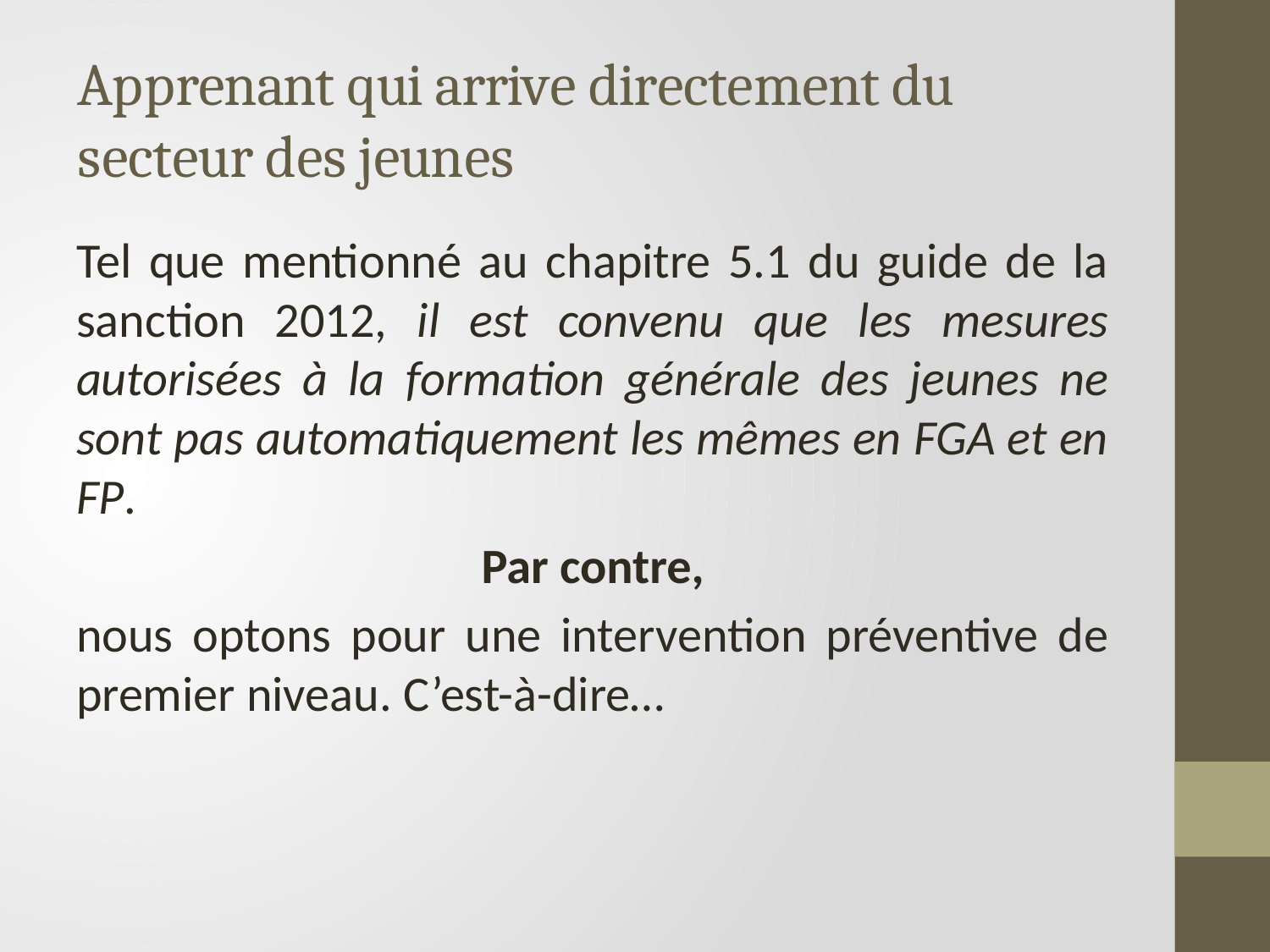

# Apprenant qui arrive directement du secteur des jeunes
Tel que mentionné au chapitre 5.1 du guide de la sanction 2012, il est convenu que les mesures autorisées à la formation générale des jeunes ne sont pas automatiquement les mêmes en FGA et en FP.
Par contre,
nous optons pour une intervention préventive de premier niveau. C’est-à-dire…